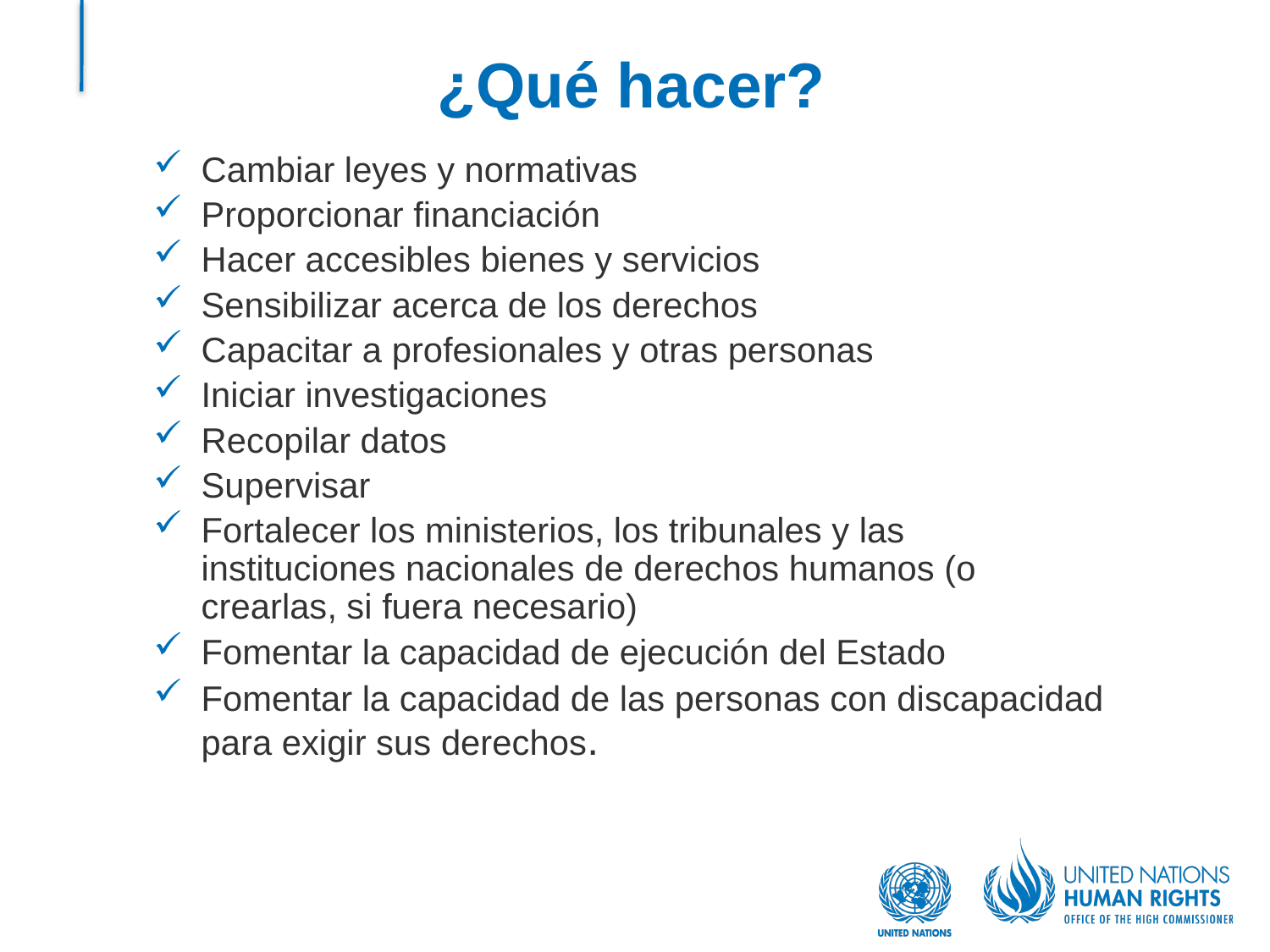

# ¿Qué hacer?
Cambiar leyes y normativas
Proporcionar financiación
Hacer accesibles bienes y servicios
Sensibilizar acerca de los derechos
Capacitar a profesionales y otras personas
Iniciar investigaciones
Recopilar datos
Supervisar
Fortalecer los ministerios, los tribunales y las instituciones nacionales de derechos humanos (o crearlas, si fuera necesario)
Fomentar la capacidad de ejecución del Estado
Fomentar la capacidad de las personas con discapacidad para exigir sus derechos.